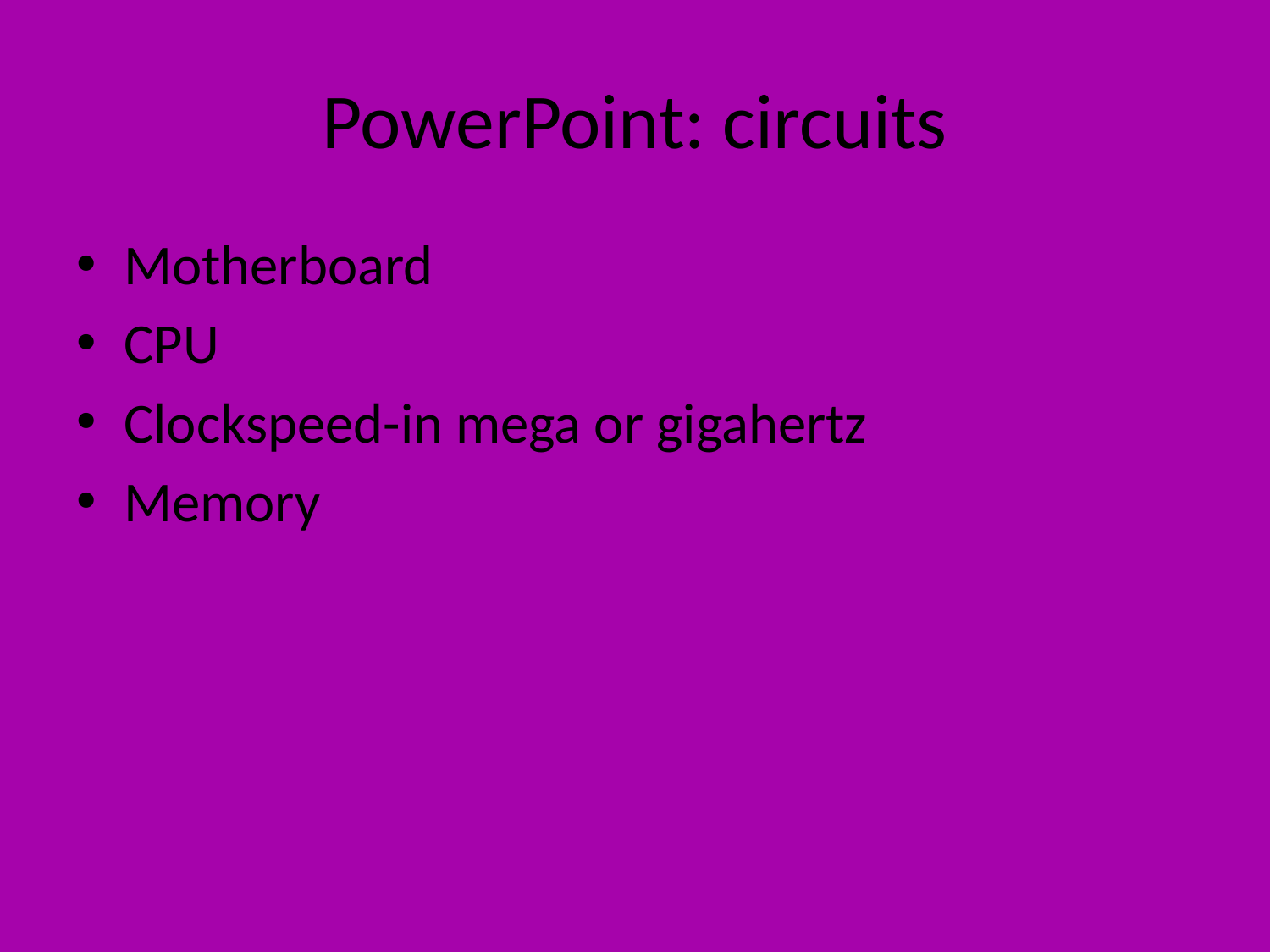

# PowerPoint: circuits
Motherboard
CPU
Clockspeed-in mega or gigahertz
Memory